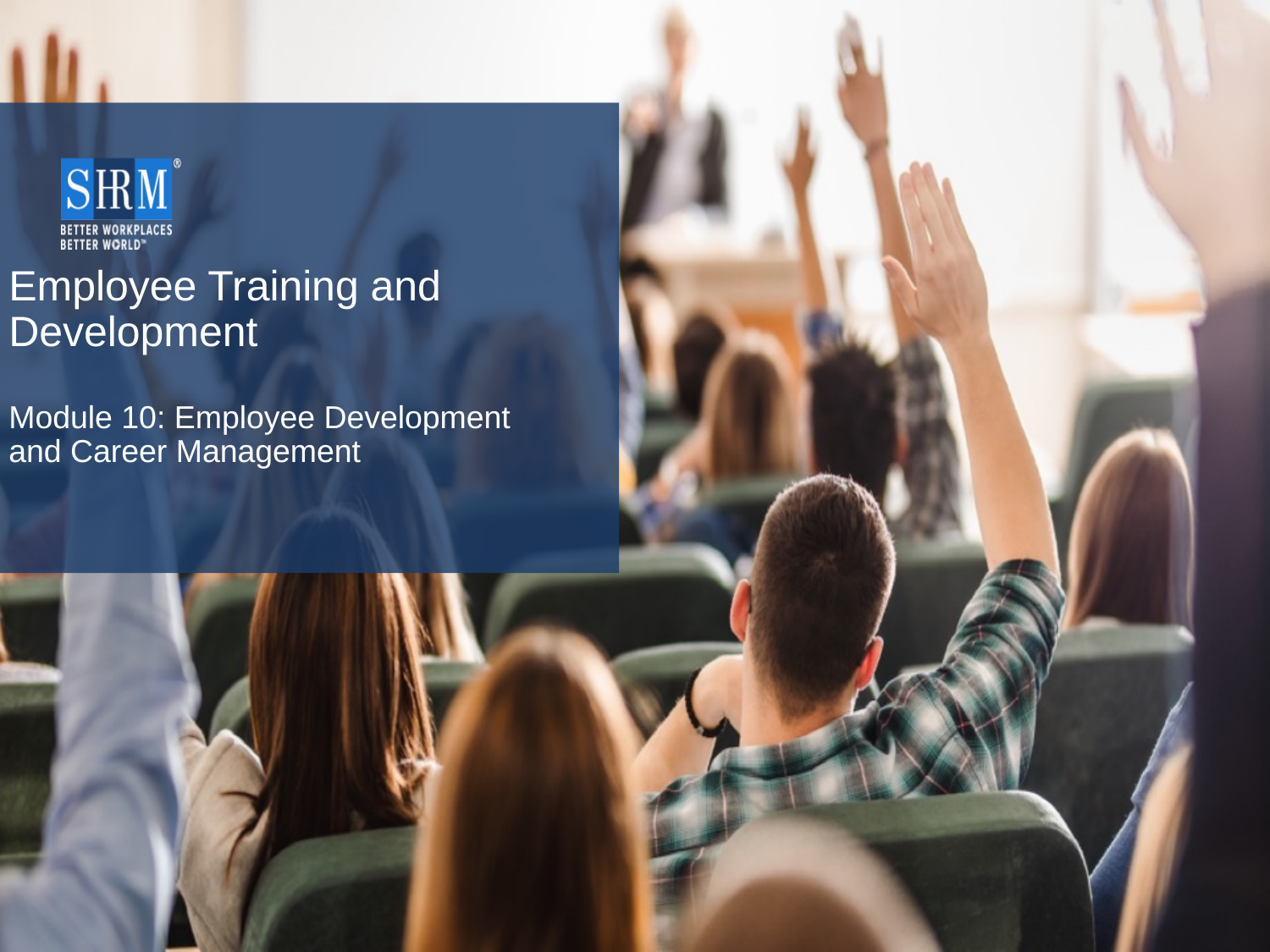

# Employee Training and Development Module 10: Employee Development and Career Management